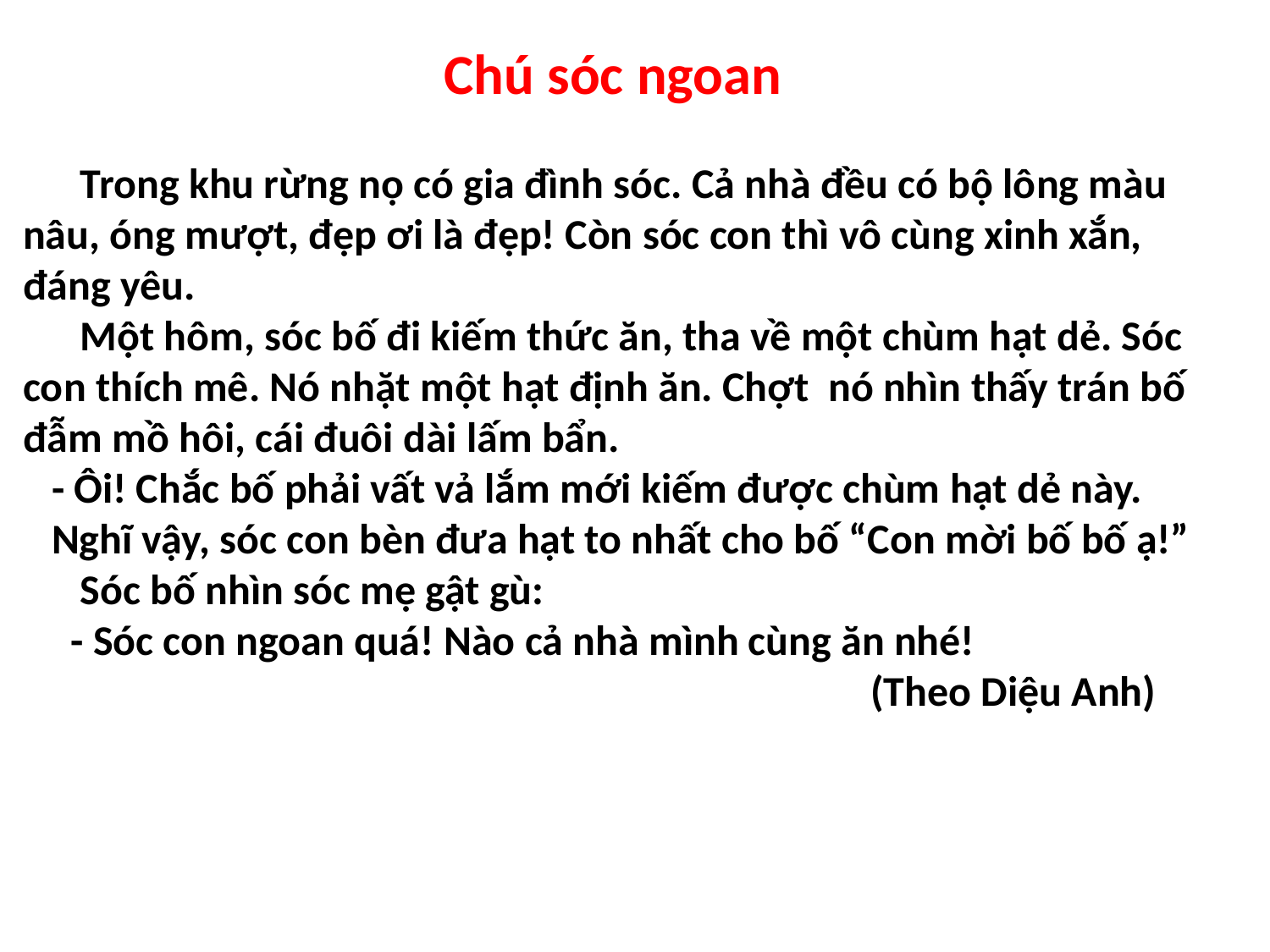

Chú sóc ngoan

      Trong khu rừng nọ có gia đình sóc. Cả nhà đều có bộ lông màu nâu, óng mượt, đẹp ơi là đẹp! Còn sóc con thì vô cùng xinh xắn, đáng yêu.
      Một hôm, sóc bố đi kiếm thức ăn, tha về một chùm hạt dẻ. Sóc con thích mê. Nó nhặt một hạt định ăn. Chợt  nó nhìn thấy trán bố đẫm mồ hôi, cái đuôi dài lấm bẩn.
   - Ôi! Chắc bố phải vất vả lắm mới kiếm được chùm hạt dẻ này.
   Nghĩ vậy, sóc con bèn đưa hạt to nhất cho bố “Con mời bố bố ạ!”
      Sóc bố nhìn sóc mẹ gật gù:
     - Sóc con ngoan quá! Nào cả nhà mình cùng ăn nhé!
                                                                                         (Theo Diệu Anh)